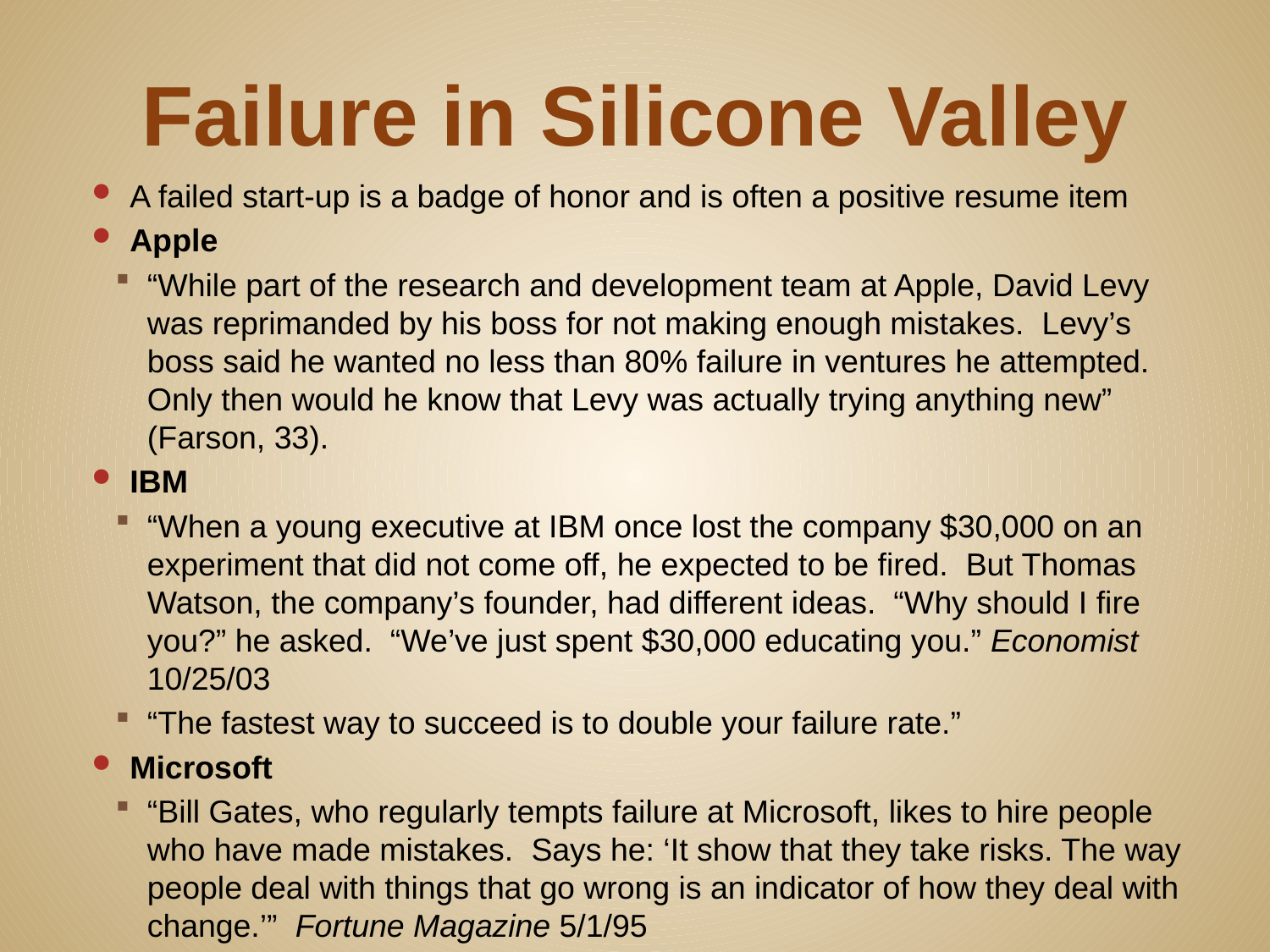

# Failure in Silicone Valley
A failed start-up is a badge of honor and is often a positive resume item
Apple
“While part of the research and development team at Apple, David Levy was reprimanded by his boss for not making enough mistakes.  Levy’s boss said he wanted no less than 80% failure in ventures he attempted. Only then would he know that Levy was actually trying anything new” (Farson, 33).
IBM
“When a young executive at IBM once lost the company $30,000 on an experiment that did not come off, he expected to be fired.  But Thomas Watson, the company’s founder, had different ideas.  “Why should I fire you?” he asked.  “We’ve just spent $30,000 educating you.” Economist 10/25/03
“The fastest way to succeed is to double your failure rate.”
Microsoft
“Bill Gates, who regularly tempts failure at Microsoft, likes to hire people who have made mistakes.  Says he: ‘It show that they take risks. The way people deal with things that go wrong is an indicator of how they deal with change.’”  Fortune Magazine 5/1/95